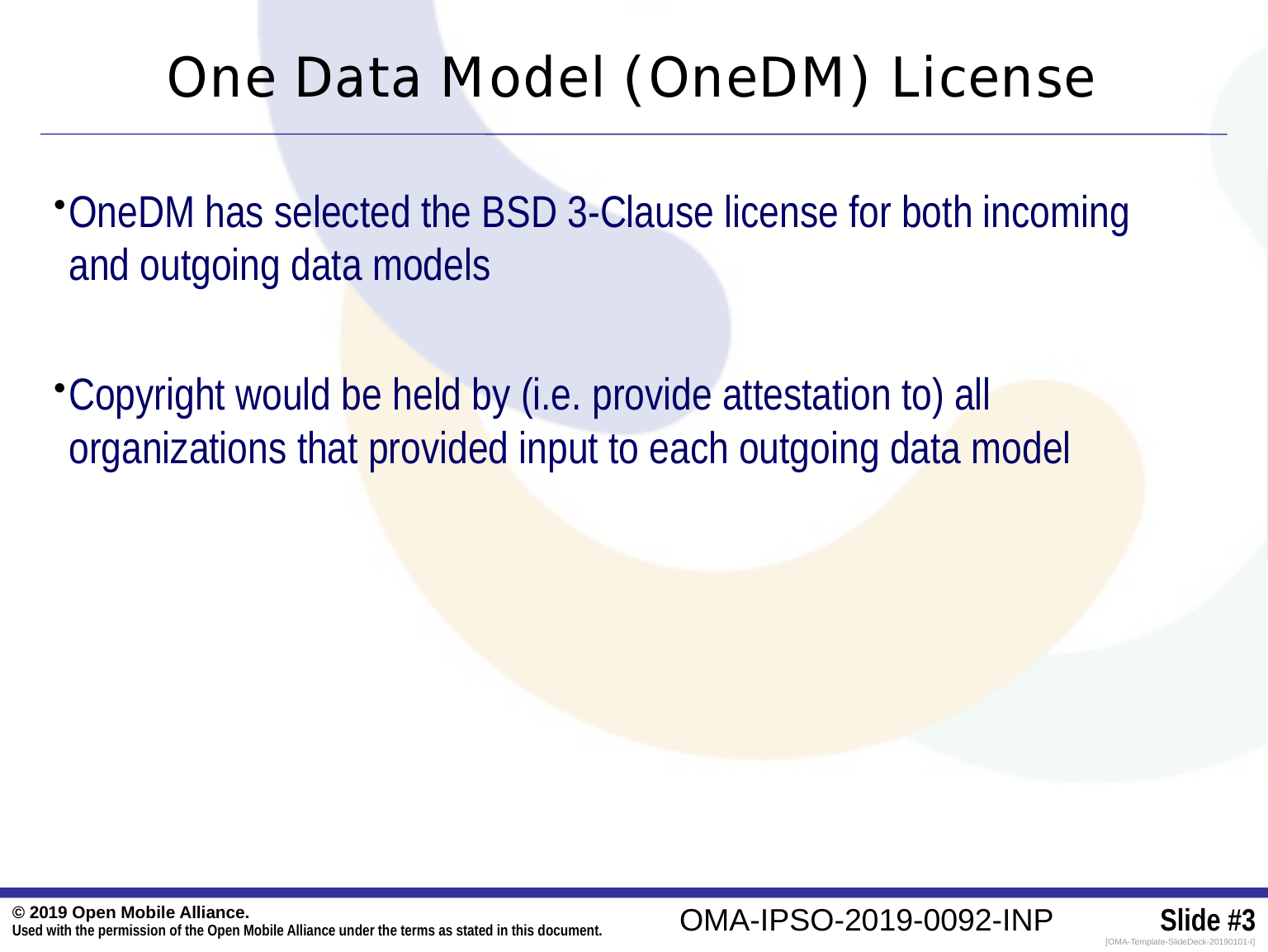

# One Data Model (OneDM) License

OneDM has selected the BSD 3-Clause license for both incoming and outgoing data models

Copyright would be held by (i.e. provide attestation to) all organizations that provided input to each outgoing data model